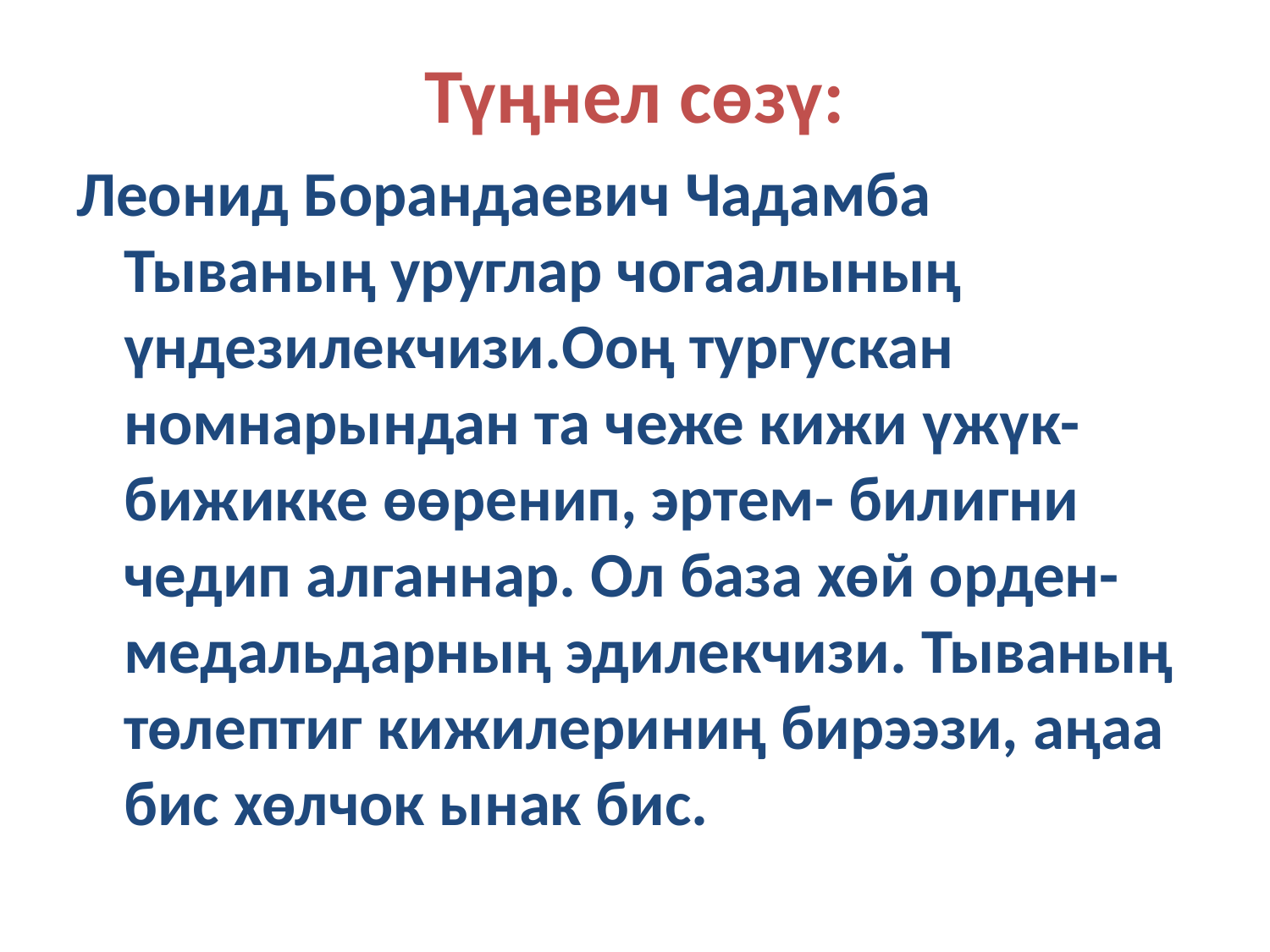

# Түңнел сөзү:
Леонид Борандаевич Чадамба Тываның уруглар чогаалының үндезилекчизи.Ооң тургускан номнарындан та чеже кижи үжүк-бижикке өөренип, эртем- билигни чедип алганнар. Ол база хөй орден-медальдарның эдилекчизи. Тываның төлептиг кижилериниң бирээзи, аңаа бис хөлчок ынак бис.